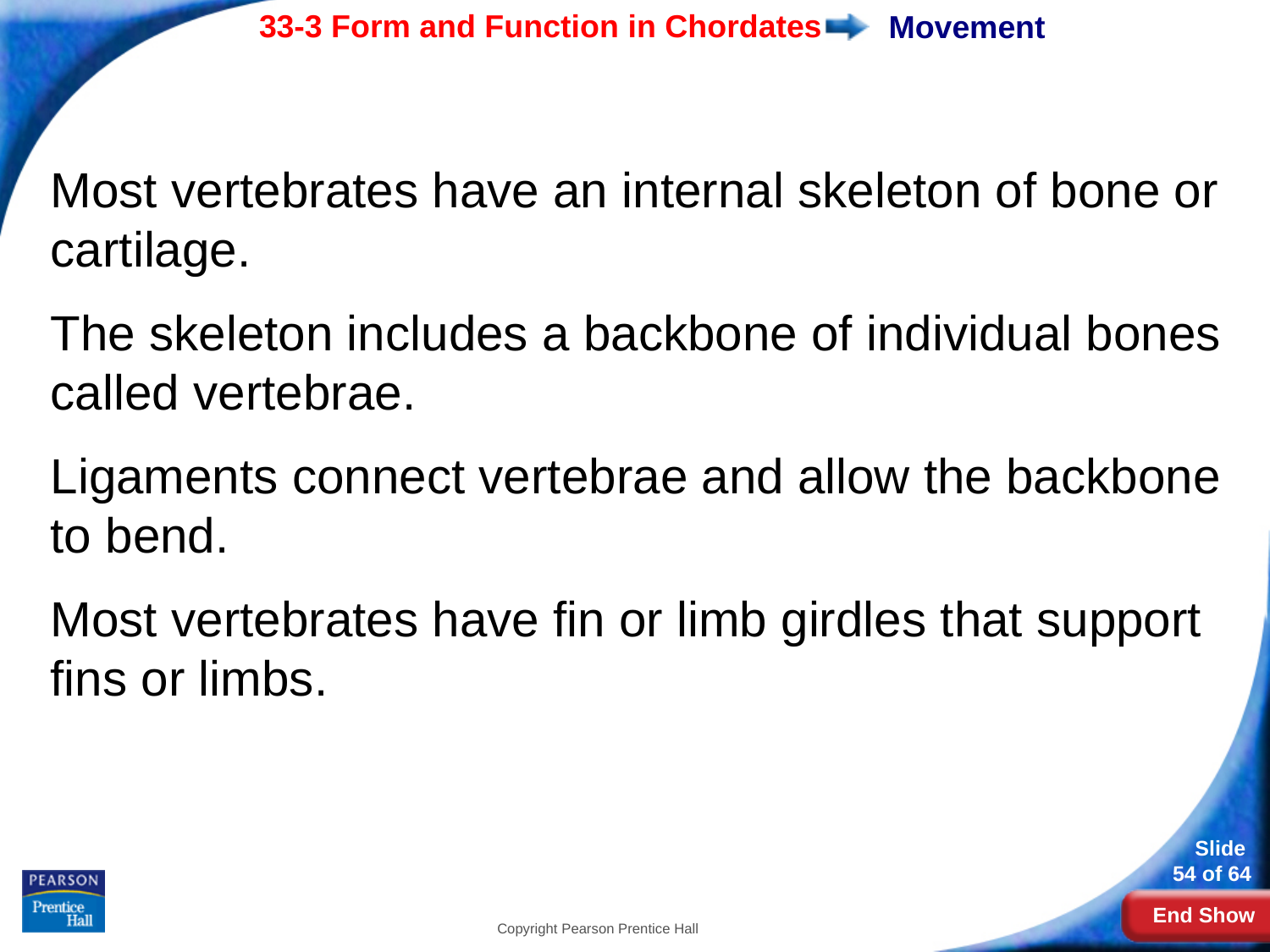

# Movement
Most vertebrates have an internal skeleton of bone or cartilage.
The skeleton includes a backbone of individual bones called vertebrae.
Ligaments connect vertebrae and allow the backbone to bend.
Most vertebrates have fin or limb girdles that support fins or limbs.
Copyright Pearson Prentice Hall